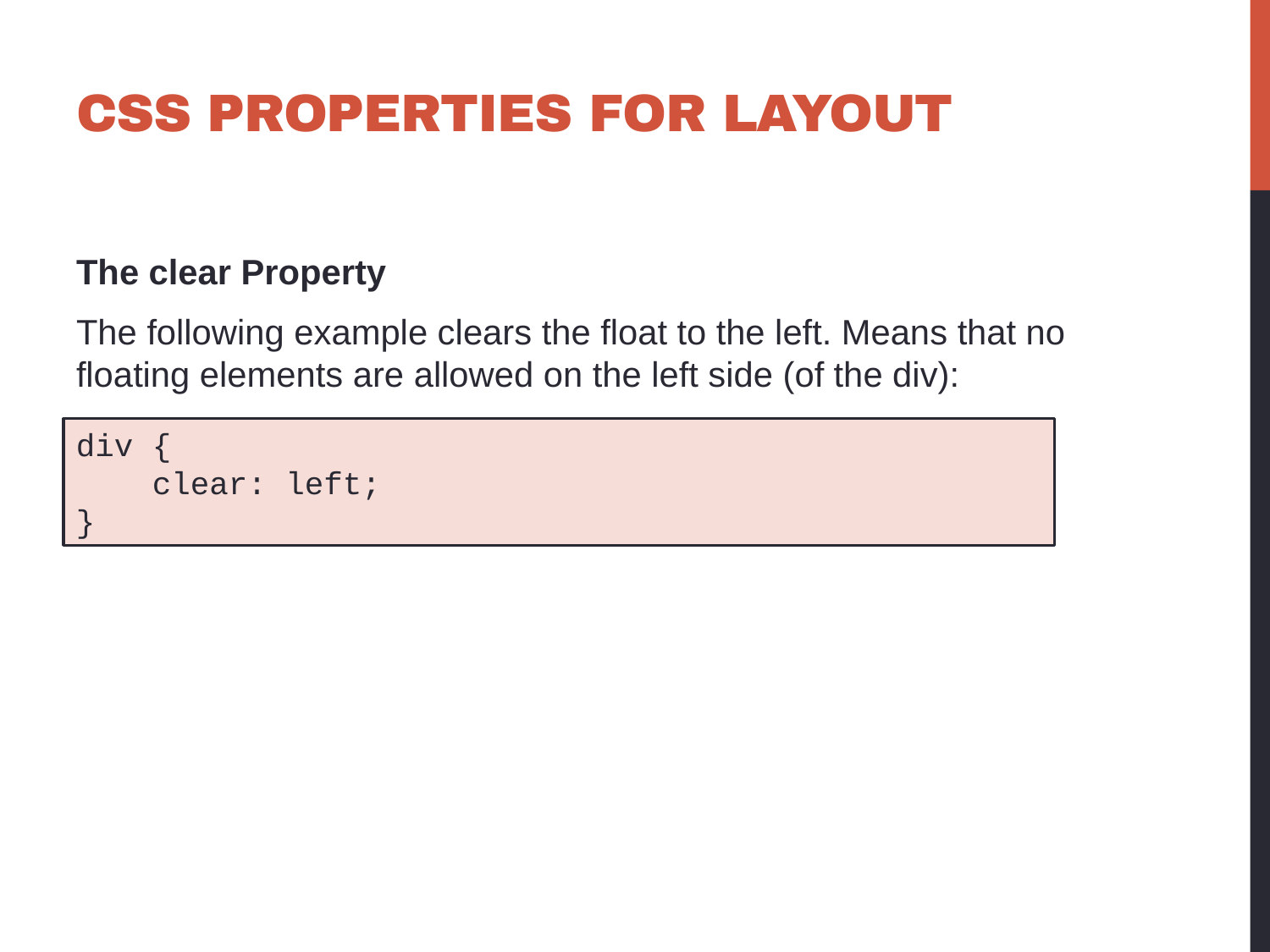

# CSS properties for Layout
The clear Property
The following example clears the float to the left. Means that no floating elements are allowed on the left side (of the div):

div {
    clear: left;
}